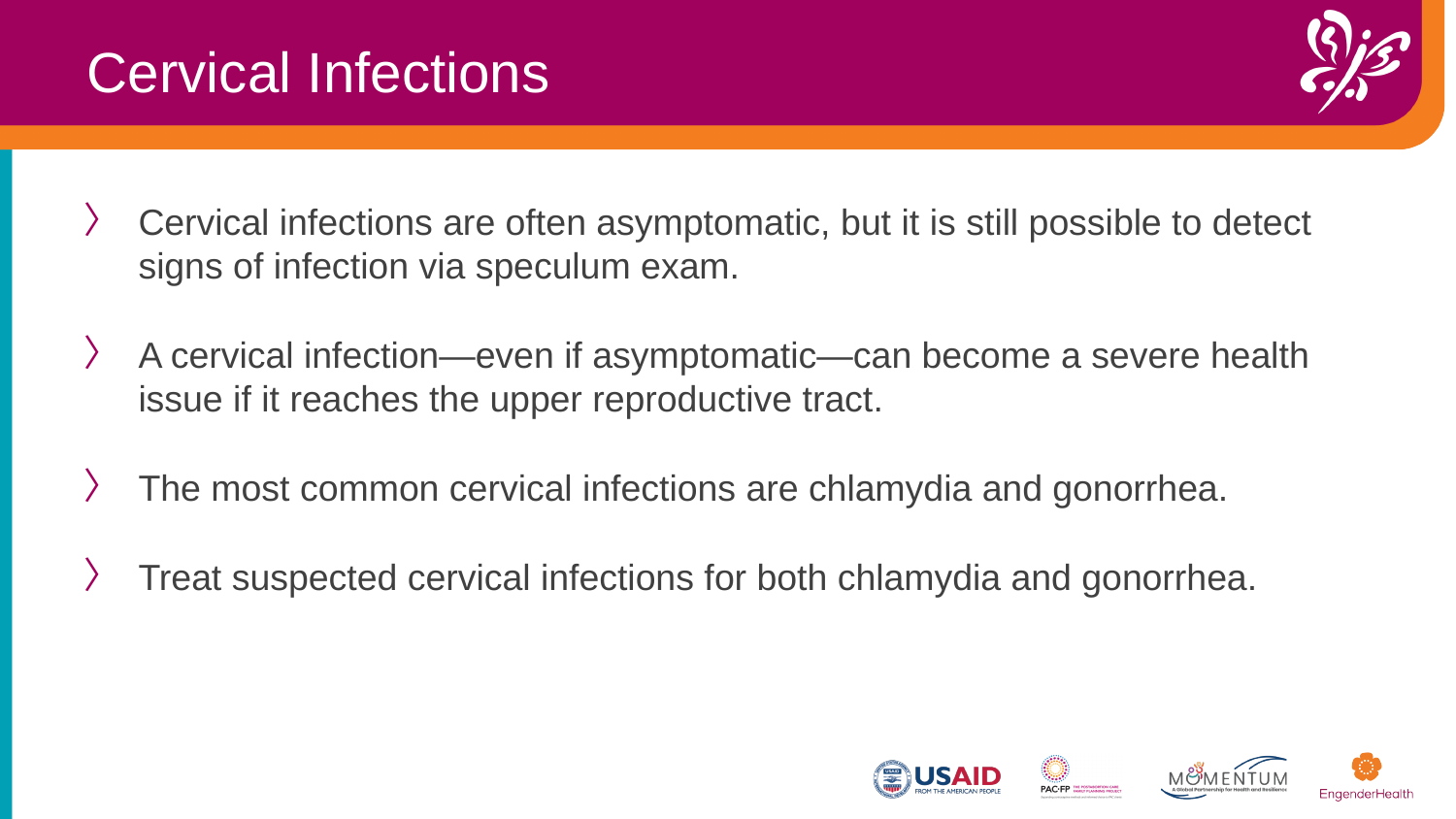

Cervical Infections
Cervical infections are often asymptomatic, but it is still possible to detect signs of infection via speculum exam.​
A cervical infection—even if asymptomatic—can become a severe health issue if it reaches the upper reproductive tract. ​
The most common cervical infections are chlamydia and gonorrhea. ​
Treat suspected cervical infections for both chlamydia and gonorrhea.